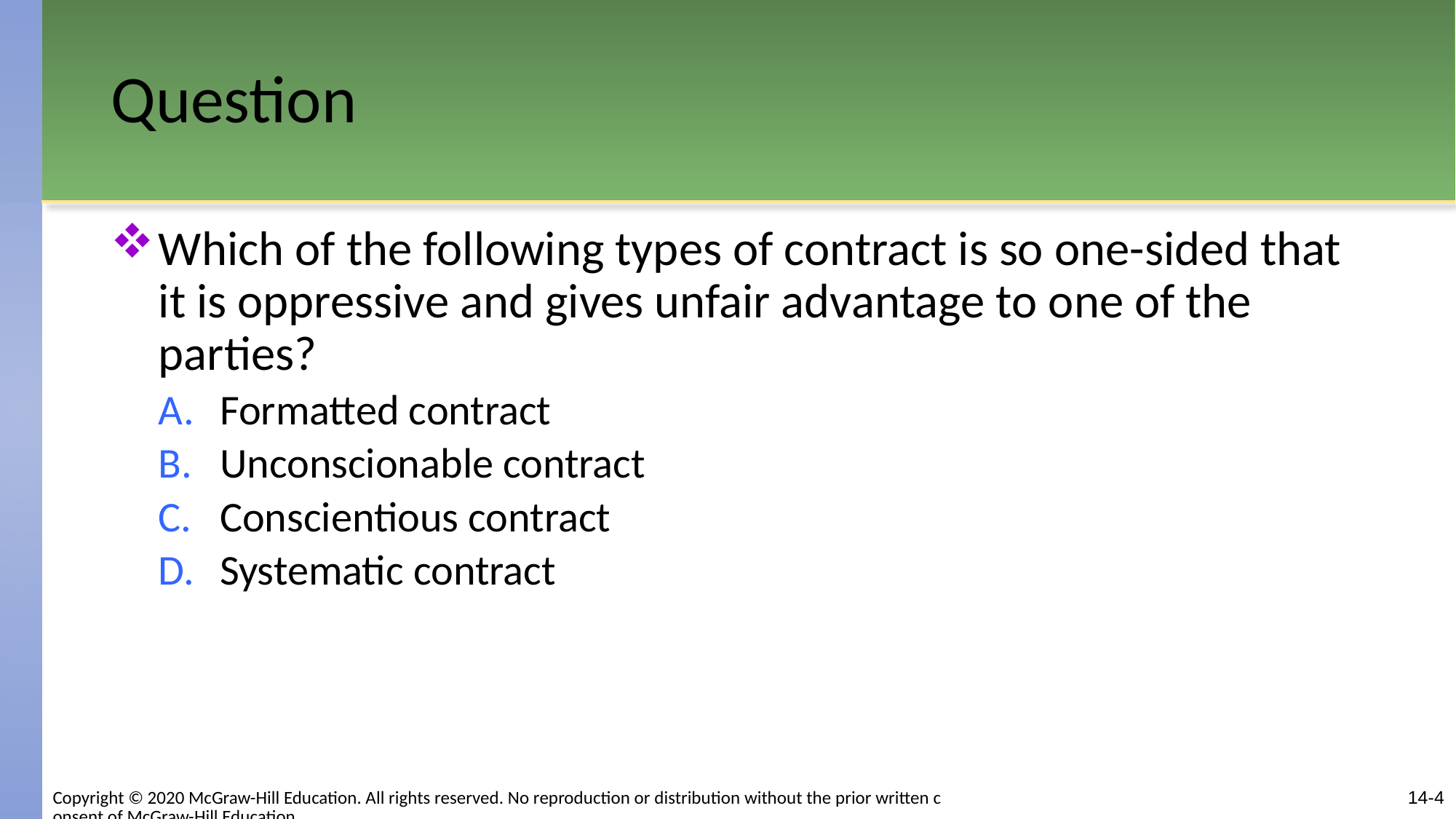

# Question
Which of the following types of contract is so one-sided that it is oppressive and gives unfair advantage to one of the parties?
Formatted contract
Unconscionable contract
Conscientious contract
Systematic contract
Copyright © 2020 McGraw-Hill Education. All rights reserved. No reproduction or distribution without the prior written consent of McGraw-Hill Education.
14-4